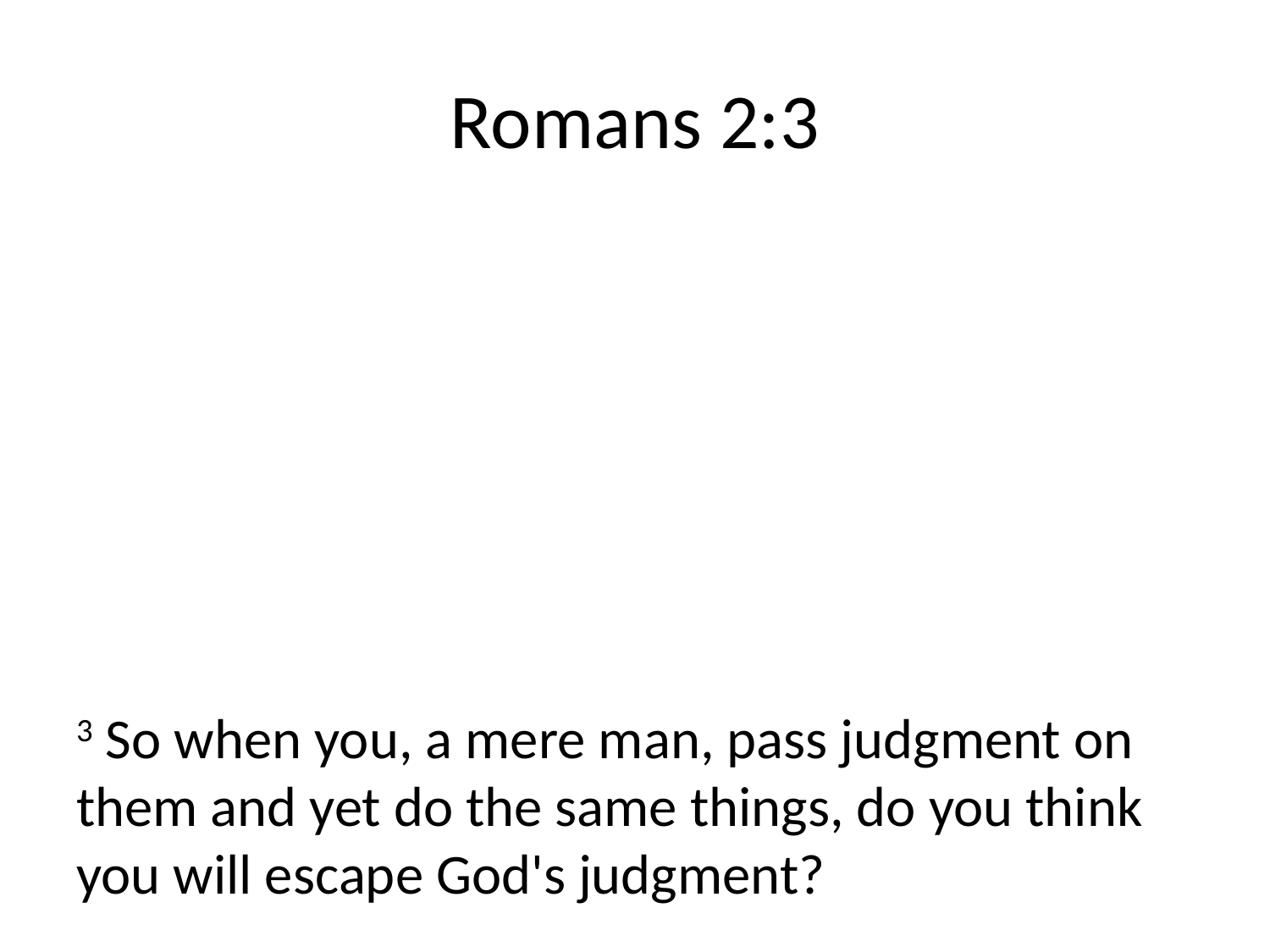

# Romans 2:3

3 So when you, a mere man, pass judgment on them and yet do the same things, do you think you will escape God's judgment?